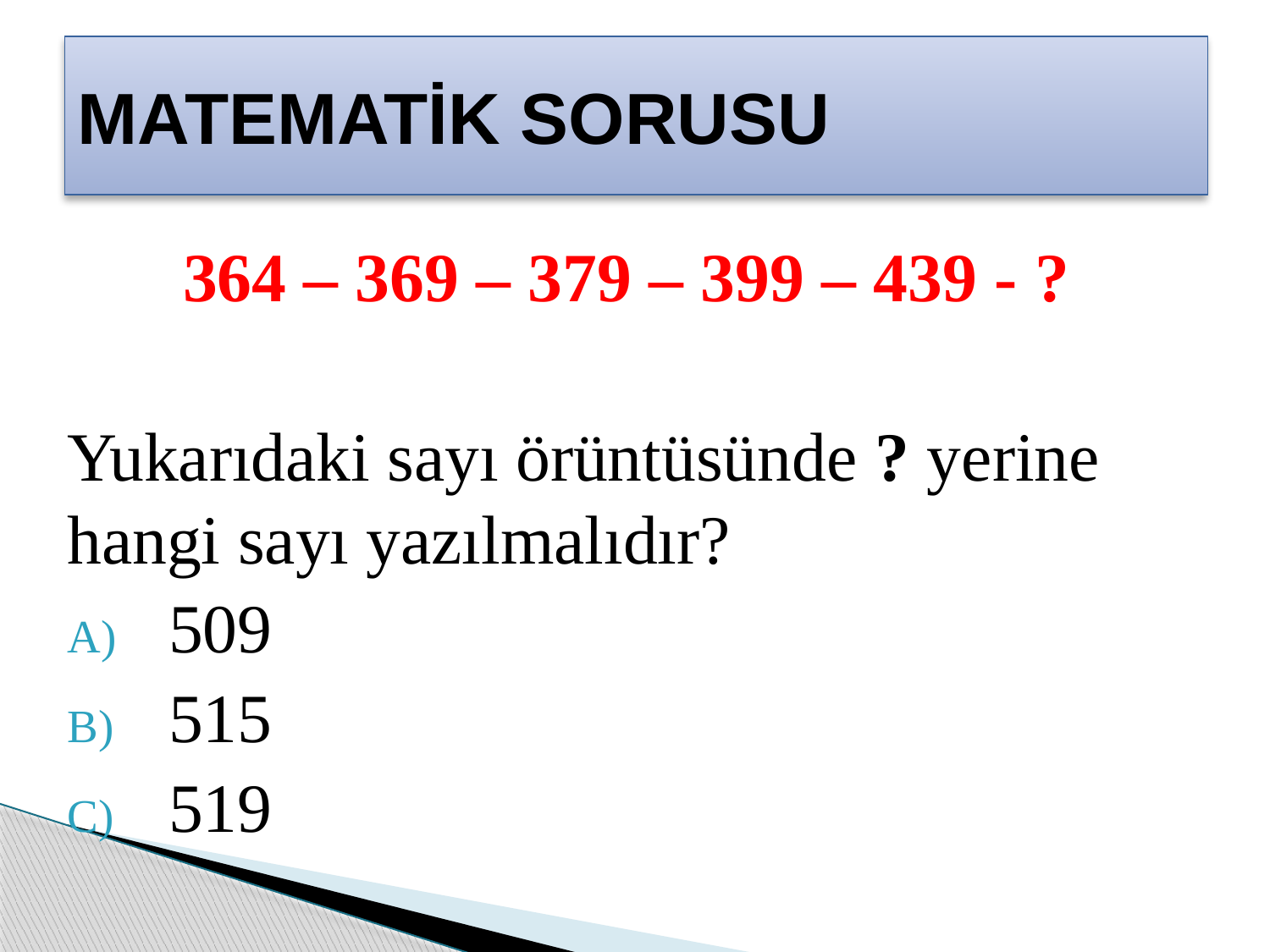

# MATEMATİK SORUSU
364 – 369 – 379 – 399 – 439 - ?

Yukarıdaki sayı örüntüsünde ? yerine hangi sayı yazılmalıdır?
509
515
519